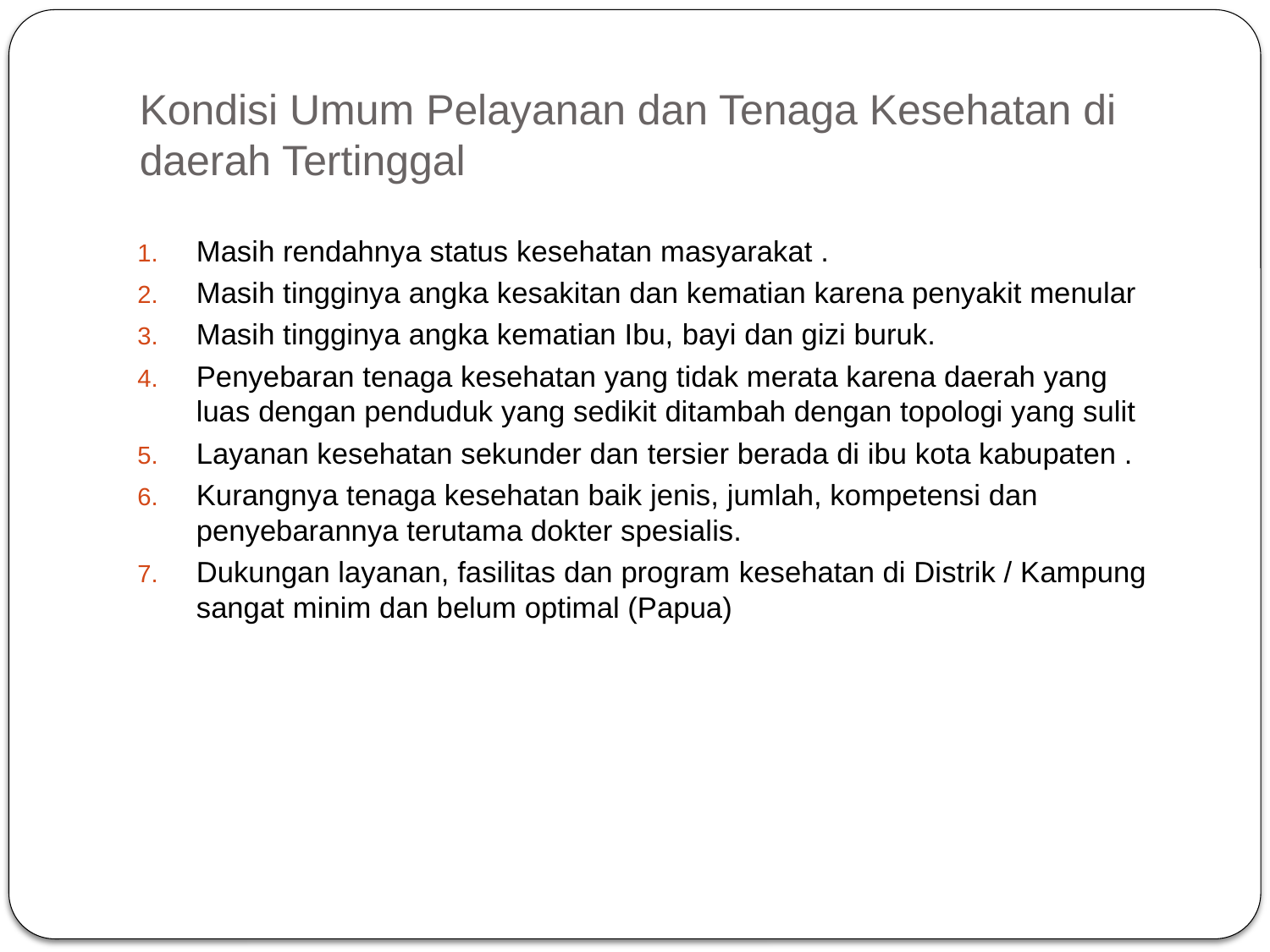

# Kondisi Umum Pelayanan dan Tenaga Kesehatan di daerah Tertinggal
Masih rendahnya status kesehatan masyarakat .
Masih tingginya angka kesakitan dan kematian karena penyakit menular
Masih tingginya angka kematian Ibu, bayi dan gizi buruk.
Penyebaran tenaga kesehatan yang tidak merata karena daerah yang luas dengan penduduk yang sedikit ditambah dengan topologi yang sulit
Layanan kesehatan sekunder dan tersier berada di ibu kota kabupaten .
Kurangnya tenaga kesehatan baik jenis, jumlah, kompetensi dan penyebarannya terutama dokter spesialis.
Dukungan layanan, fasilitas dan program kesehatan di Distrik / Kampung sangat minim dan belum optimal (Papua)